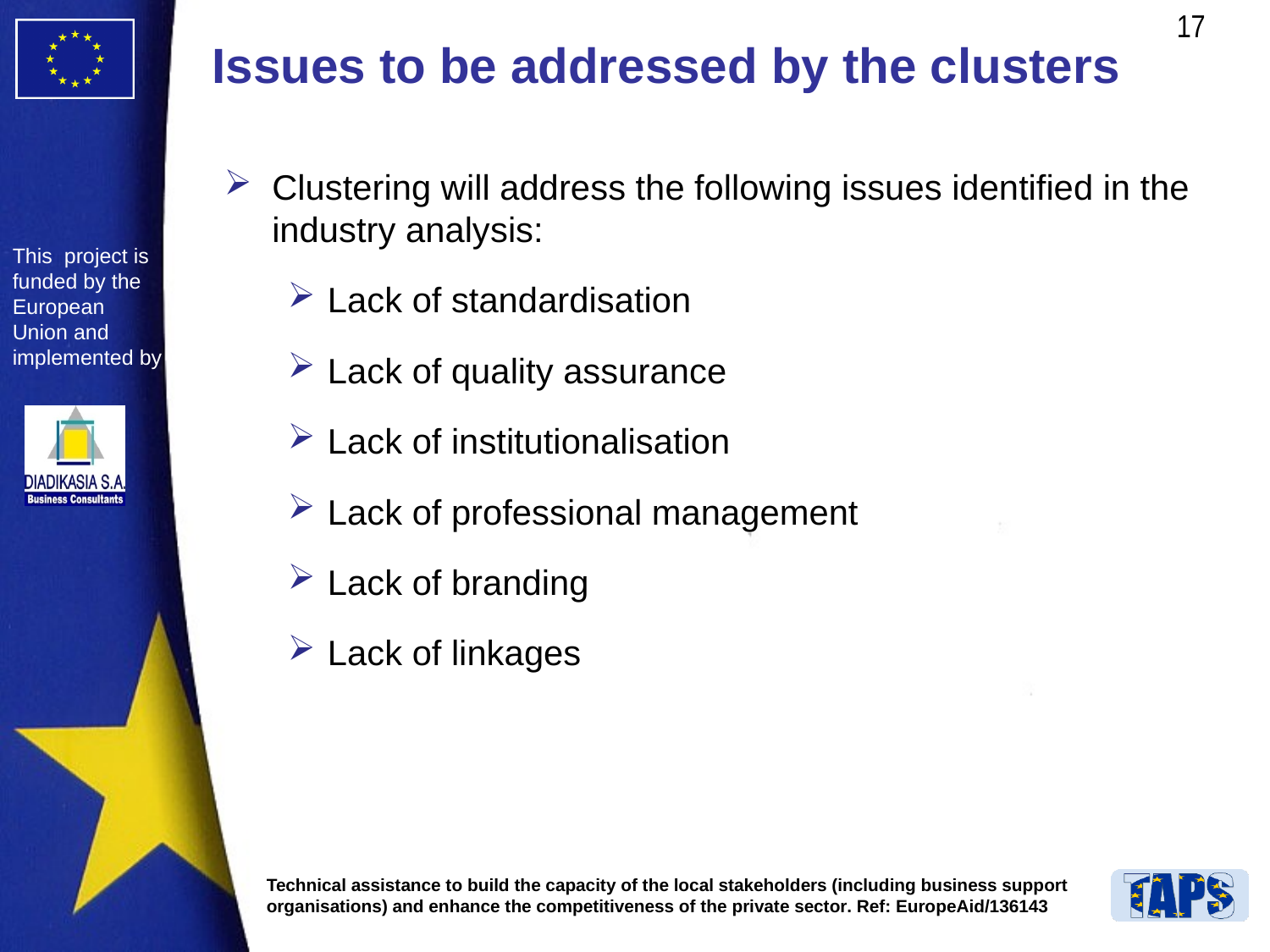

# Issues to be addressed by the clusters
Clustering will address the following issues identified in the industry analysis:
Lack of standardisation
Lack of quality assurance
Lack of institutionalisation
Lack of professional management
Lack of branding
Lack of linkages